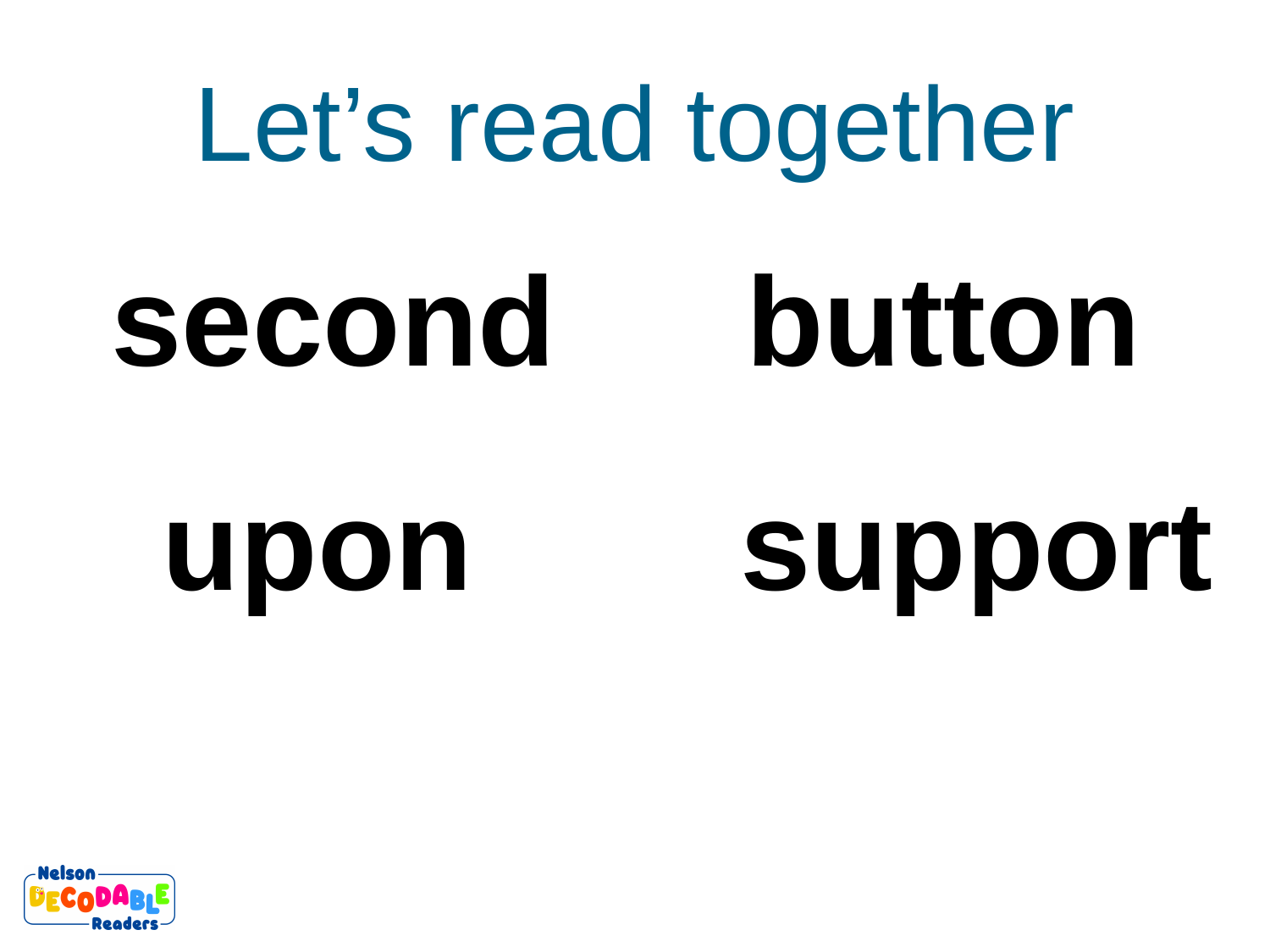

Let’s read together
second
button
upon
support